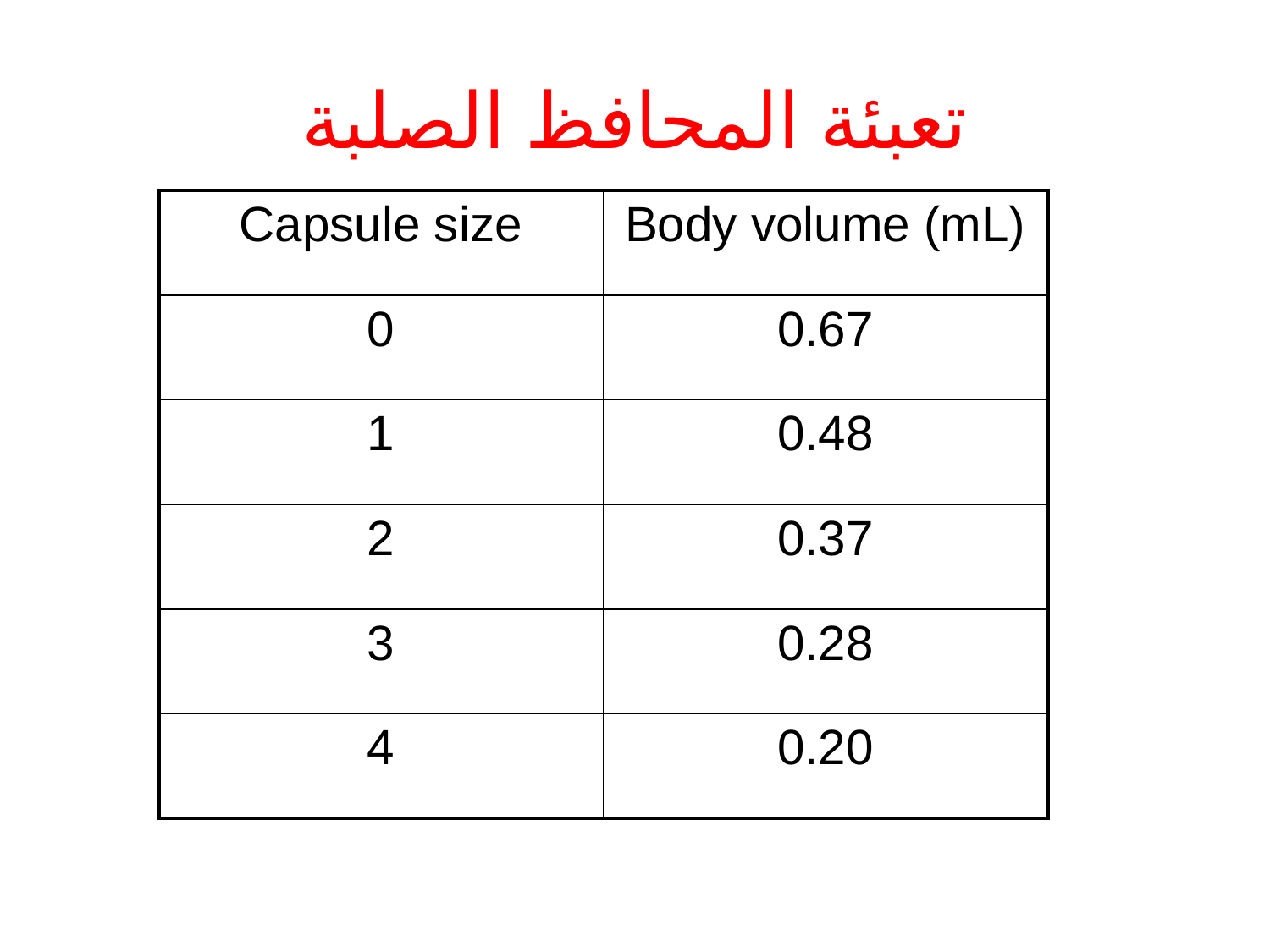

# تعبئة المحافظ الصلبة
| Capsule size | Body volume (mL) |
| --- | --- |
| 0 | 0.67 |
| 1 | 0.48 |
| 2 | 0.37 |
| 3 | 0.28 |
| 4 | 0.20 |